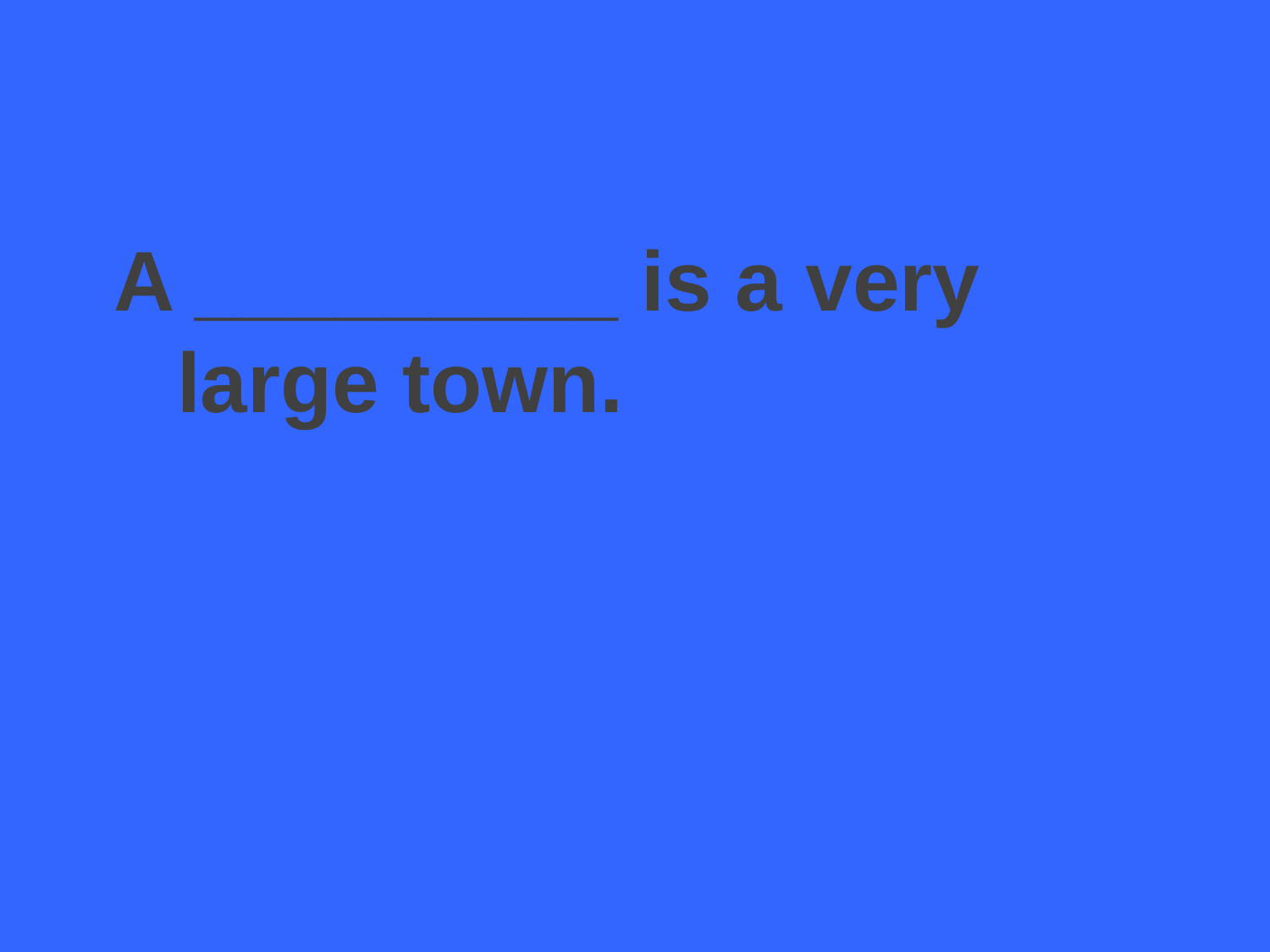

#
A _________ is a very large town.